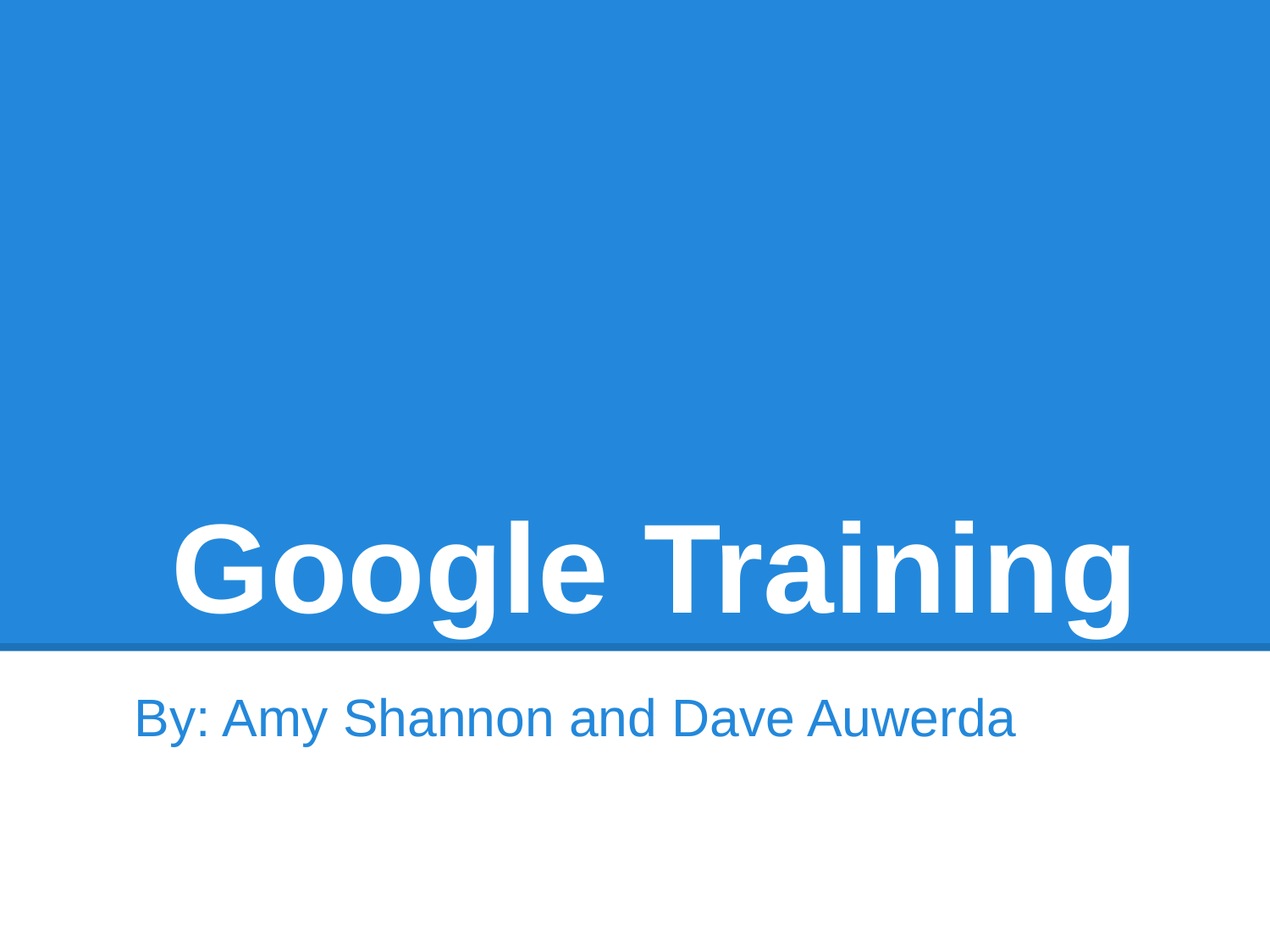

# Google Training
By: Amy Shannon and Dave Auwerda